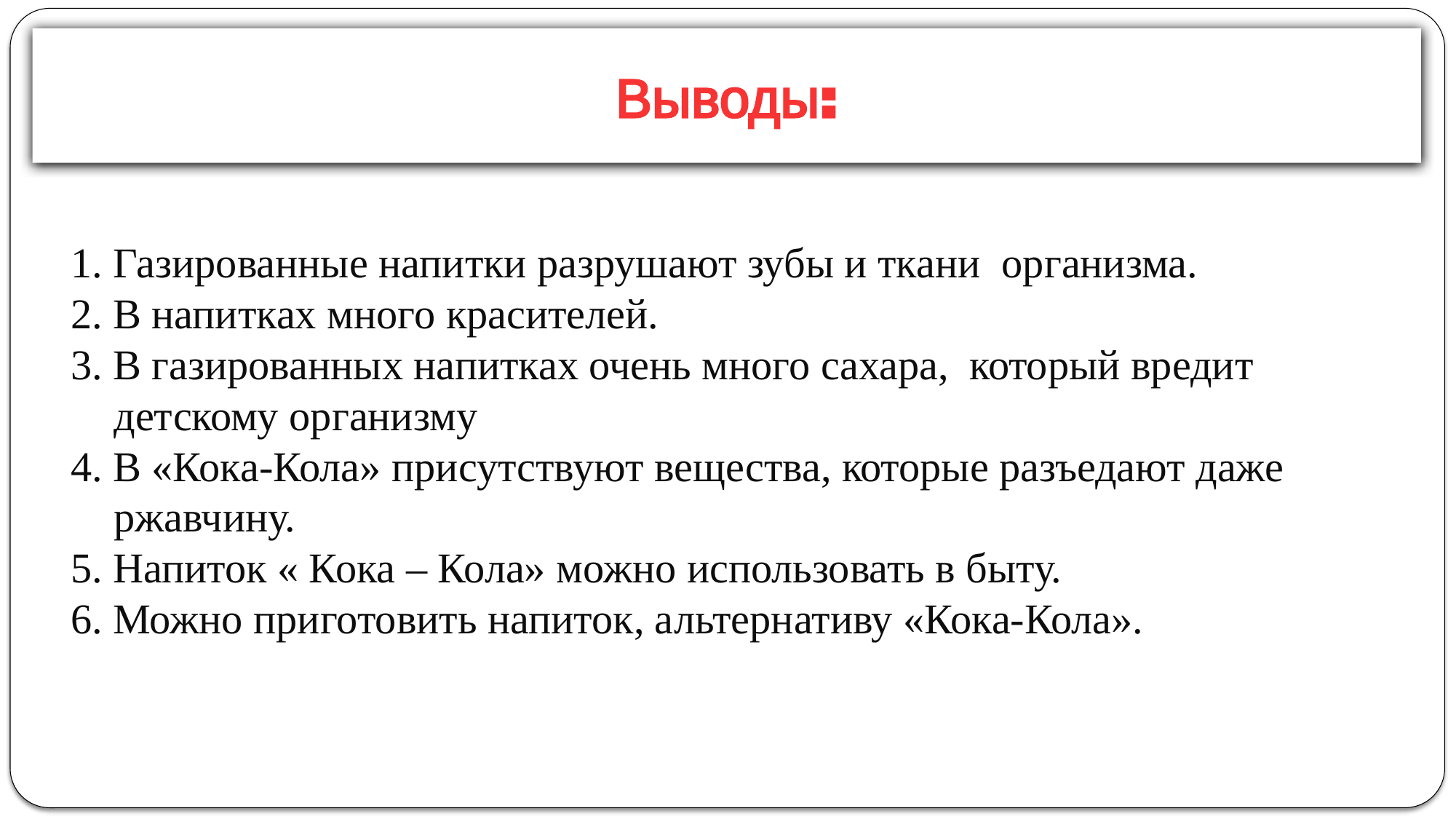

Выводы:

1. Газированные напитки разрушают зубы и ткани  организма.
2. В напитках много красителей.
3. В газированных напитках очень много сахара,  который вредит детскому организму
4. В «Кока-Кола» присутствуют вещества, которые разъедают даже ржавчину.
5. Напиток « Кока – Кола» можно использовать в быту.
6. Можно приготовить напиток, альтернативу «Кока-Кола».